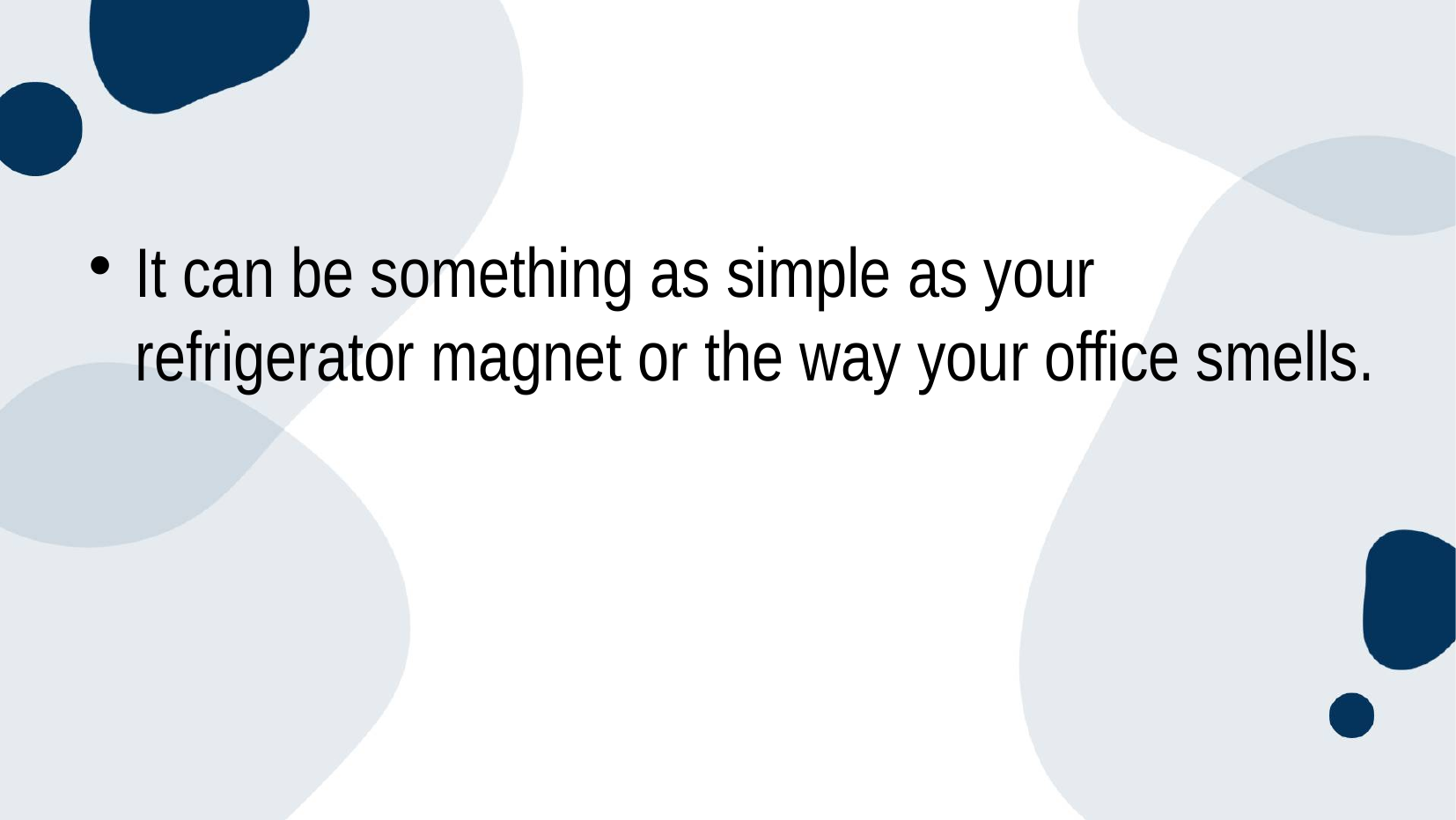

It can be something as simple as your refrigerator magnet or the way your office smells.